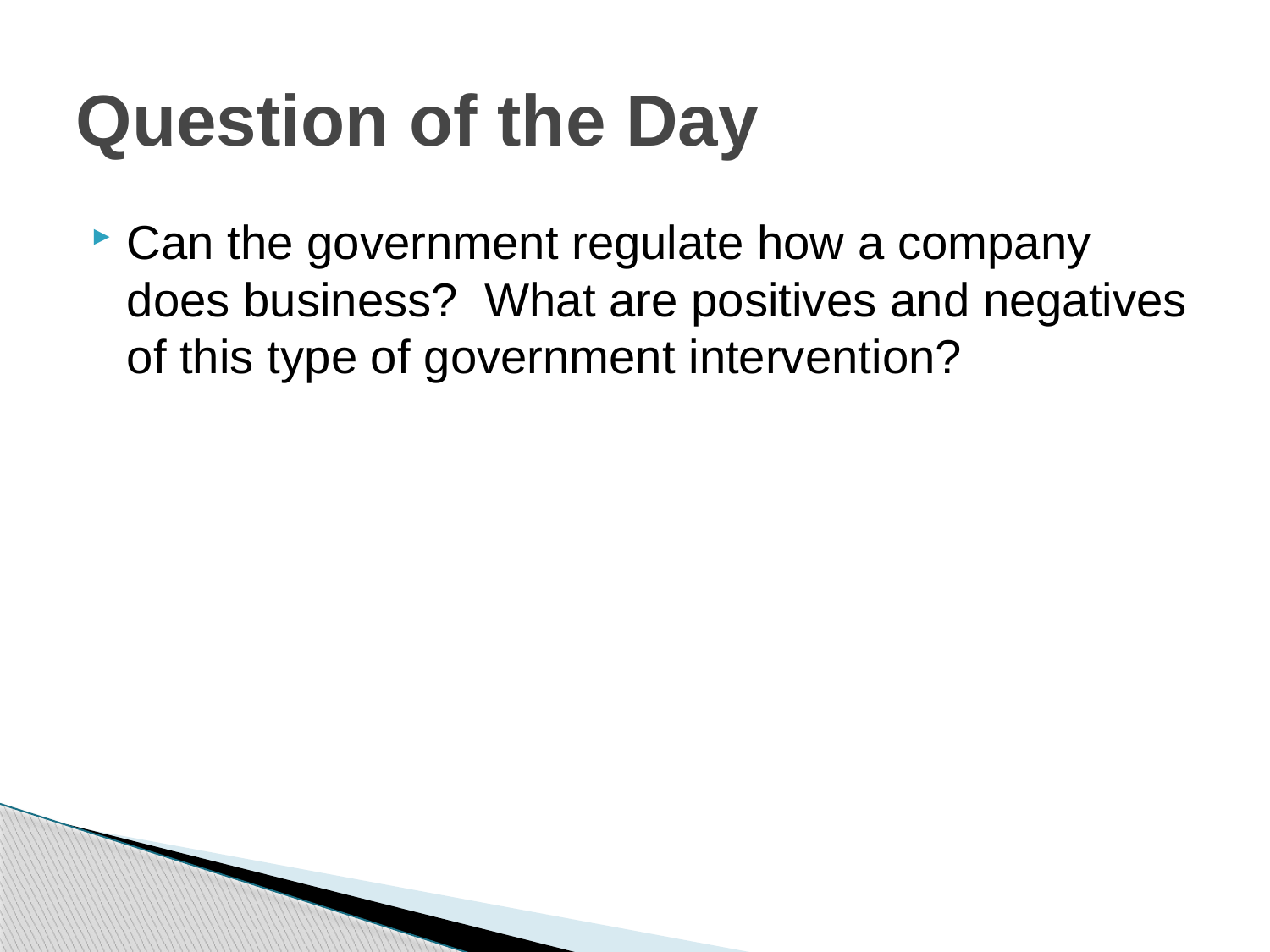

# Question of the Day
Can the government regulate how a company does business?  What are positives and negatives of this type of government intervention?